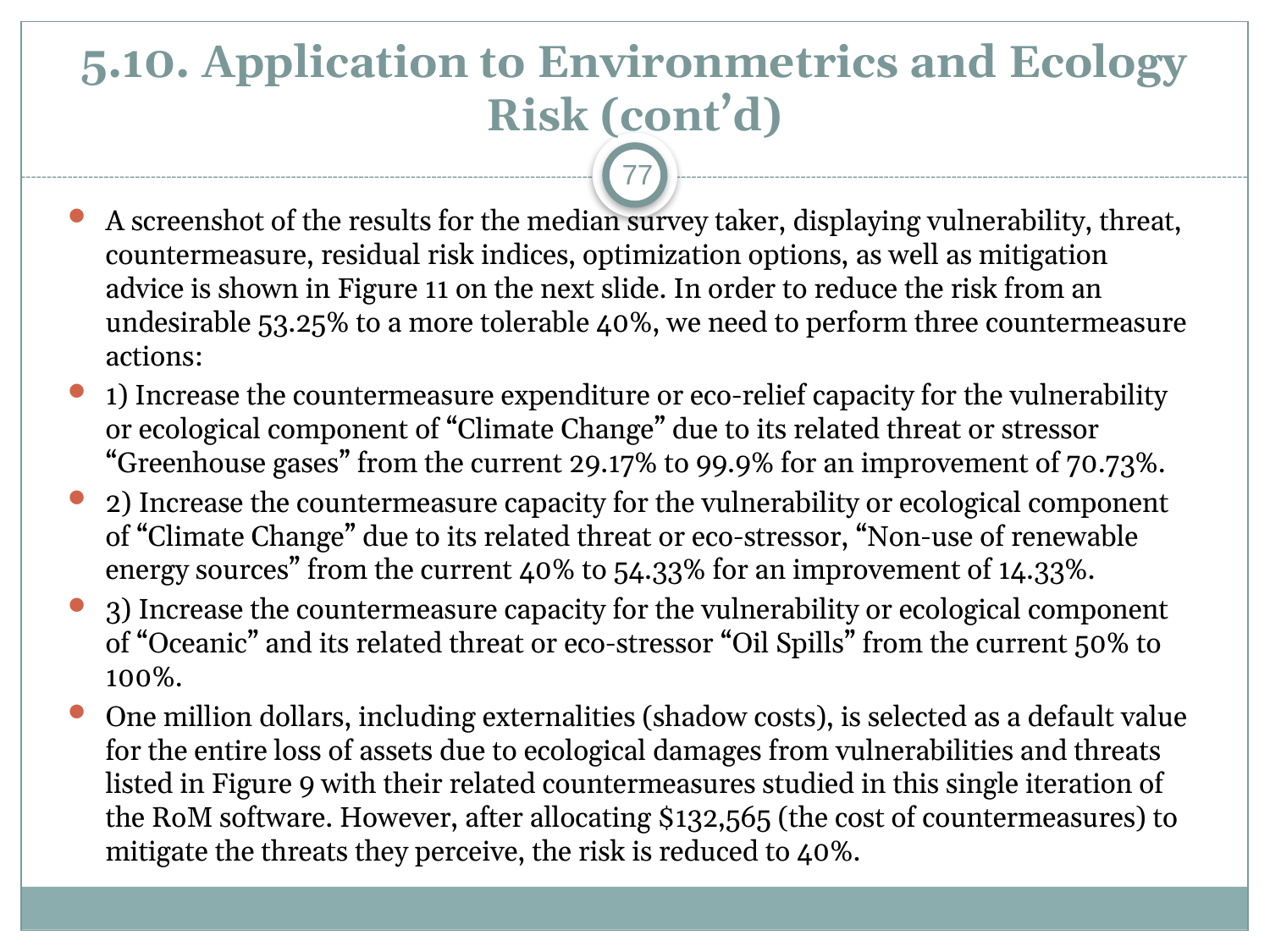

# 5.10. Application to Environmetrics and Ecology Risk (cont’d)
77
A screenshot of the results for the median survey taker, displaying vulnerability, threat, countermeasure, residual risk indices, optimization options, as well as mitigation advice is shown in Figure 11 on the next slide. In order to reduce the risk from an undesirable 53.25% to a more tolerable 40%, we need to perform three countermeasure actions:
1) Increase the countermeasure expenditure or eco-relief capacity for the vulnerability or ecological component of “Climate Change” due to its related threat or stressor “Greenhouse gases” from the current 29.17% to 99.9% for an improvement of 70.73%.
2) Increase the countermeasure capacity for the vulnerability or ecological component of “Climate Change” due to its related threat or eco-stressor, “Non-use of renewable energy sources” from the current 40% to 54.33% for an improvement of 14.33%.
3) Increase the countermeasure capacity for the vulnerability or ecological component of “Oceanic” and its related threat or eco-stressor “Oil Spills” from the current 50% to 100%.
One million dollars, including externalities (shadow costs), is selected as a default value for the entire loss of assets due to ecological damages from vulnerabilities and threats listed in Figure 9 with their related countermeasures studied in this single iteration of the RoM software. However, after allocating $132,565 (the cost of countermeasures) to mitigate the threats they perceive, the risk is reduced to 40%.